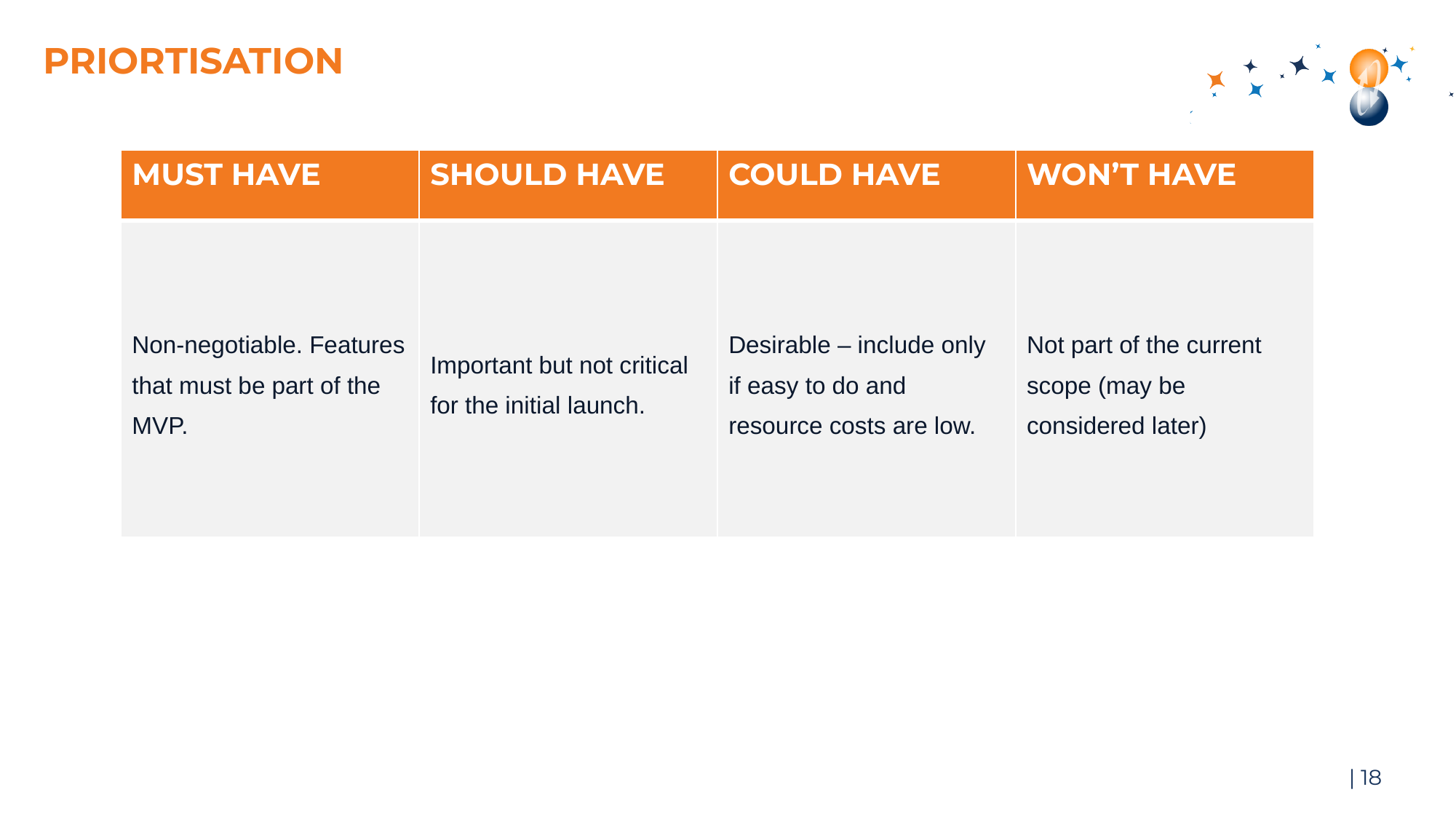

# PRIORTISATION
| MUST HAVE | SHOULD HAVE | COULD HAVE | WON’T HAVE |
| --- | --- | --- | --- |
| Non-negotiable. Features that must be part of the MVP. | Important but not critical for the initial launch. | Desirable – include only if easy to do and resource costs are low. | Not part of the current scope (may be considered later) |